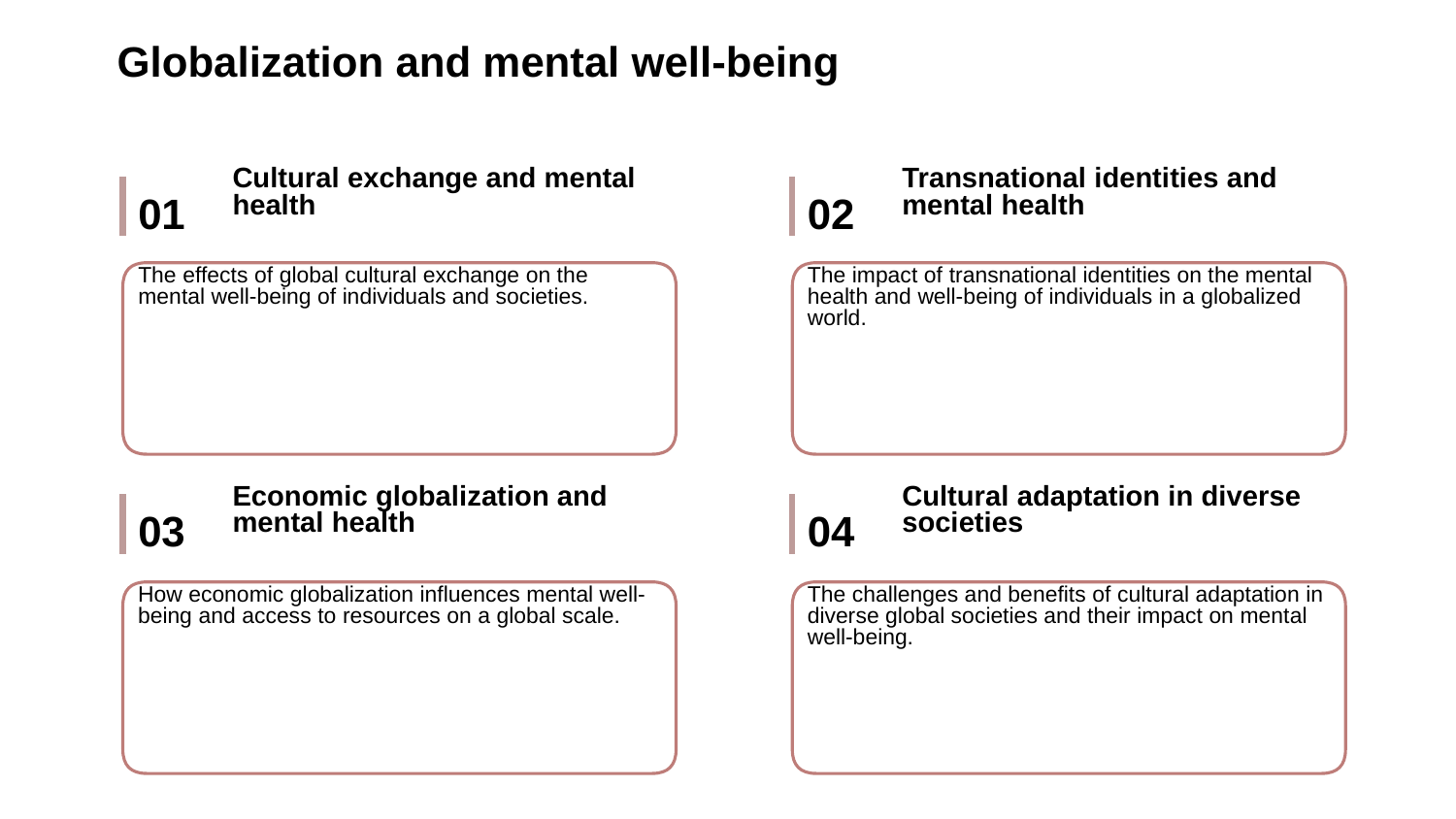

Globalization and mental well-being
Cultural exchange and mental health
Transnational identities and mental health
01
02

The effects of global cultural exchange on the mental well-being of individuals and societies.
The impact of transnational identities on the mental health and well-being of individuals in a globalized world.

Economic globalization and mental health
Cultural adaptation in diverse societies
03
04

The challenges and benefits of cultural adaptation in diverse global societies and their impact on mental well-being.
How economic globalization influences mental well-being and access to resources on a global scale.